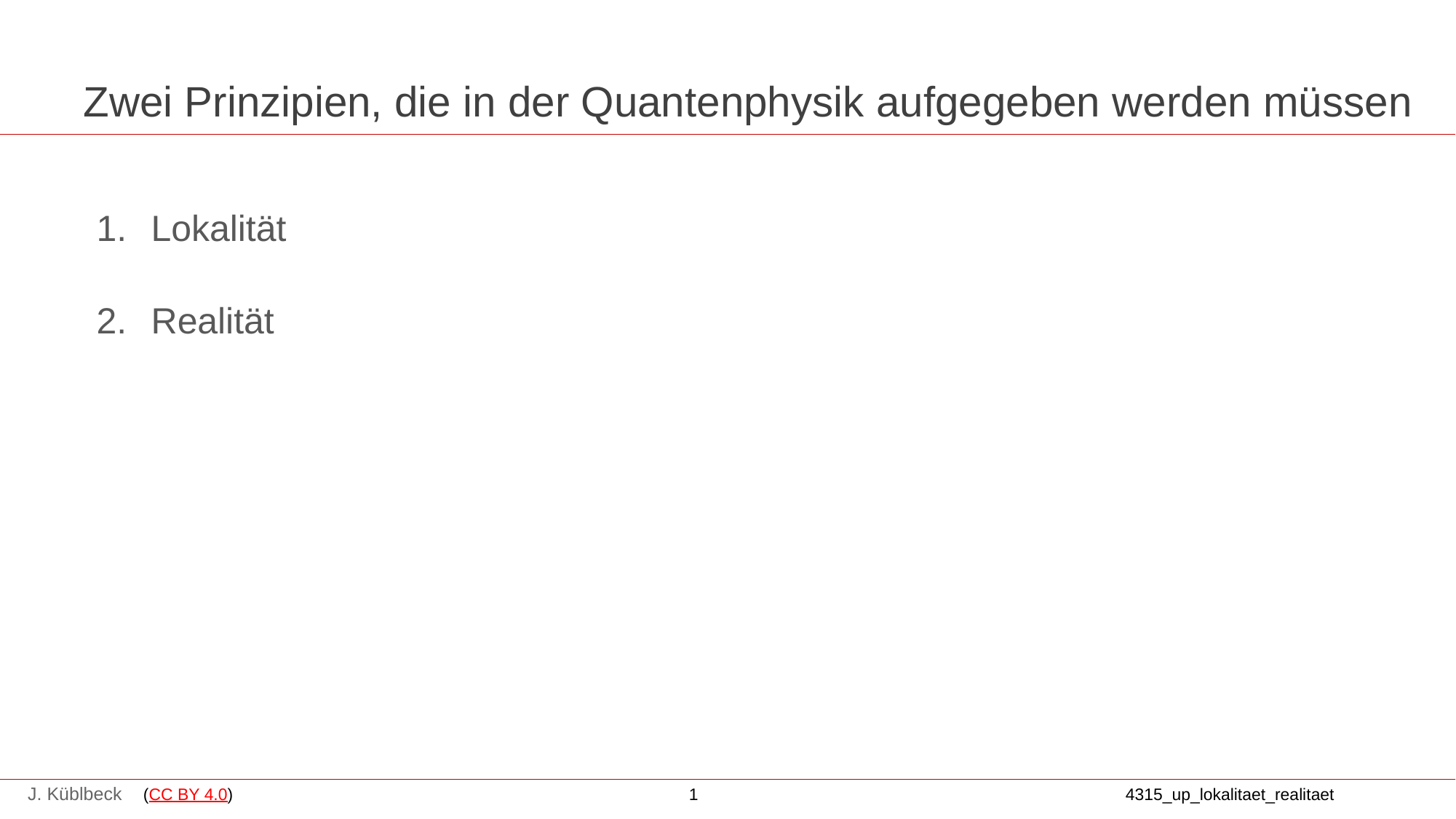

# Zwei Prinzipien, die in der Quantenphysik aufgegeben werden müssen

Lokalität
Realität